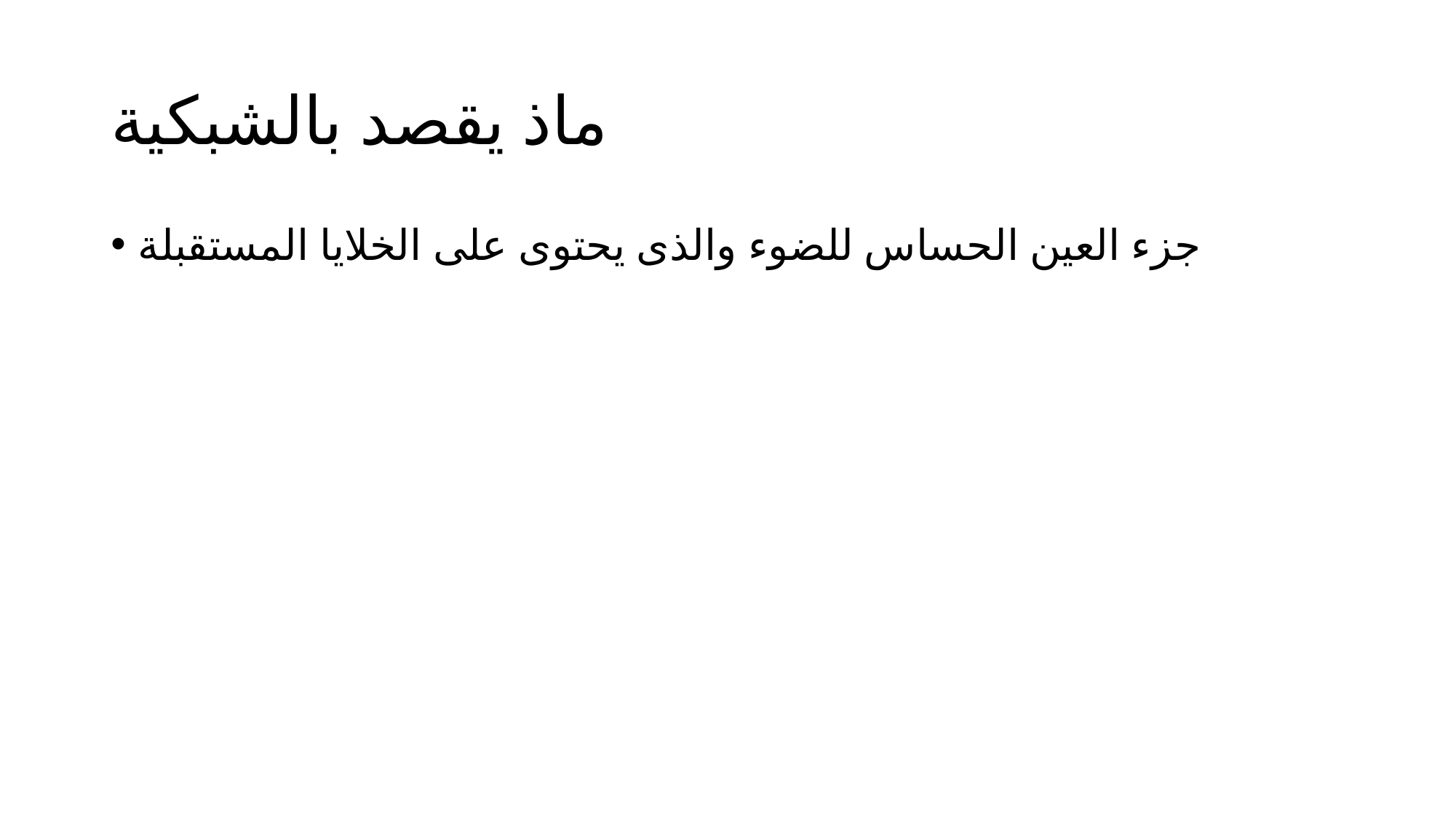

# ماذ يقصد بالشبكية
جزء العين الحساس للضوء والذى يحتوى على الخلايا المستقبلة